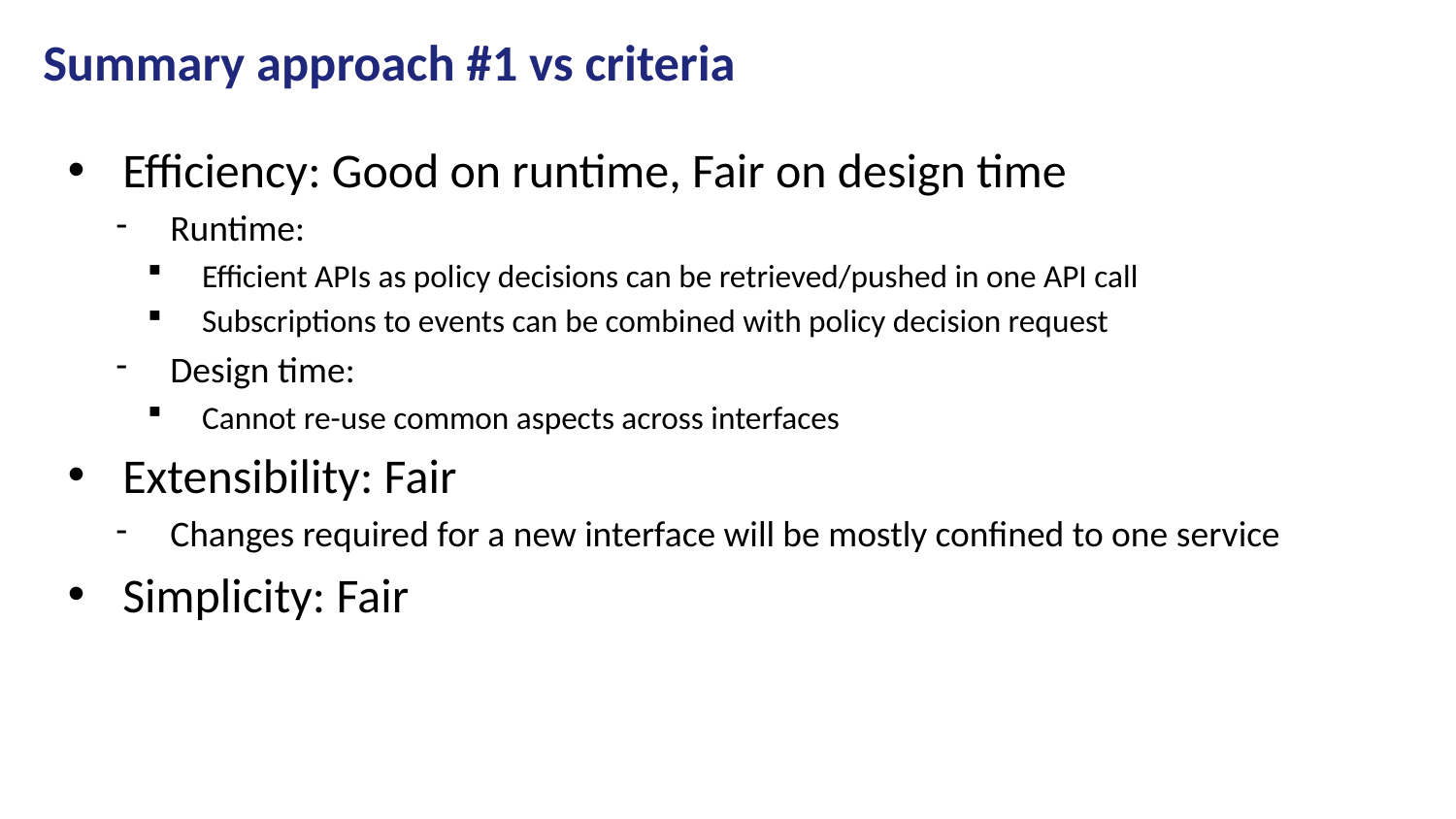

# Summary approach #1 vs criteria
Efficiency: Good on runtime, Fair on design time
Runtime:
Efficient APIs as policy decisions can be retrieved/pushed in one API call
Subscriptions to events can be combined with policy decision request
Design time:
Cannot re-use common aspects across interfaces
Extensibility: Fair
Changes required for a new interface will be mostly confined to one service
Simplicity: Fair